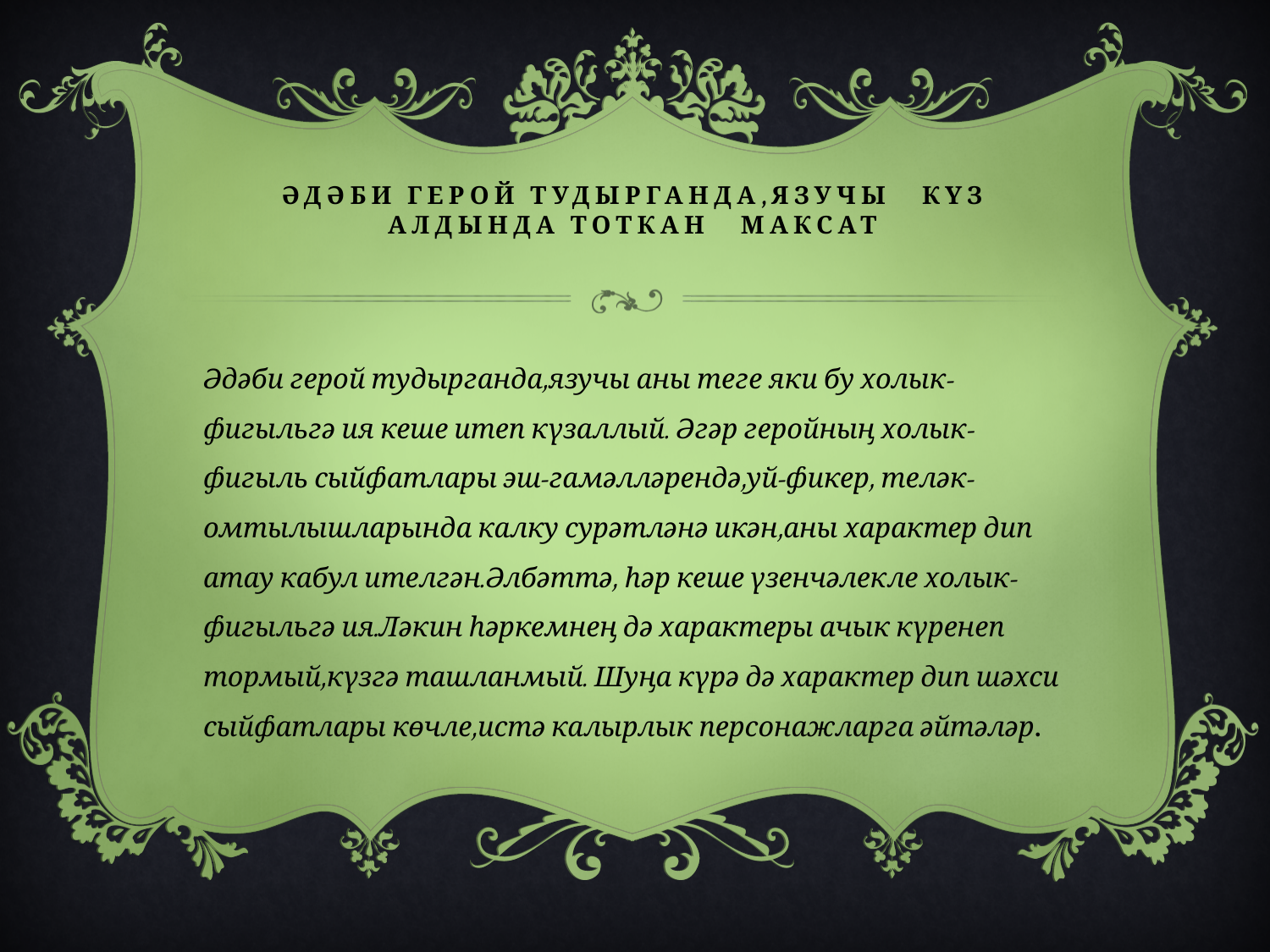

# Әдәби герой тудырганда,язучы   күз алдында тоткан   максат
Әдәби герой тудырганда,язучы аны теге яки бу холык-фигыльгә ия кеше итеп күзаллый. Әгәр геройның холык-фигыль сыйфатлары эш-гамәлләрендә,уй-фикер, теләк-омтылышларында калку сурәтләнә икән,аны характер дип атау кабул ителгән.Әлбәттә, һәр кеше үзенчәлекле холык-фигыльгә ия.Ләкин һәркемнең дә характеры ачык күренеп тормый,күзгә ташланмый. Шуңа күрә дә характер дип шәхси сыйфатлары көчле,истә калырлык персонажларга әйтәләр.